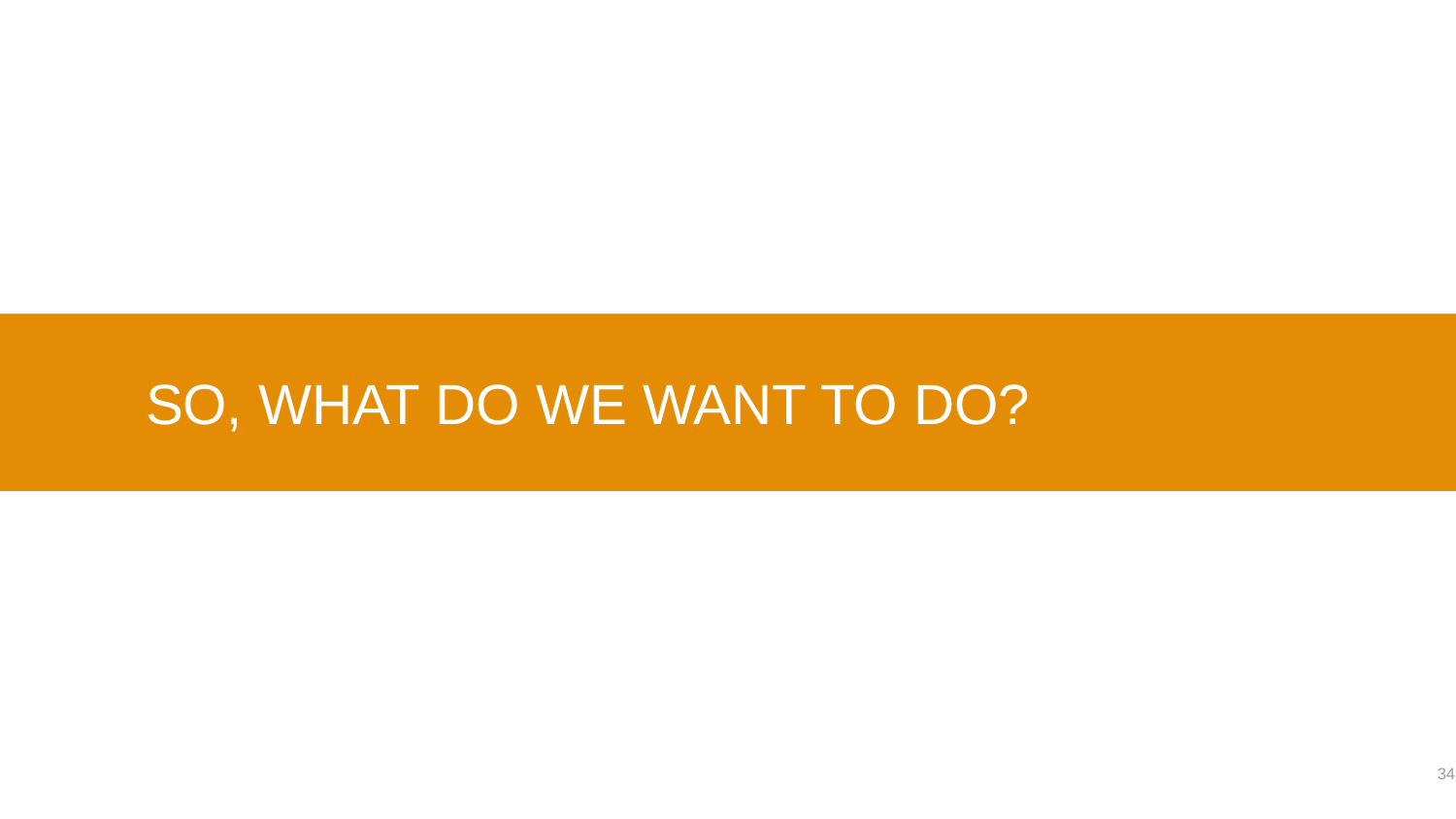

SO, WHAT DO WE WANT TO DO?